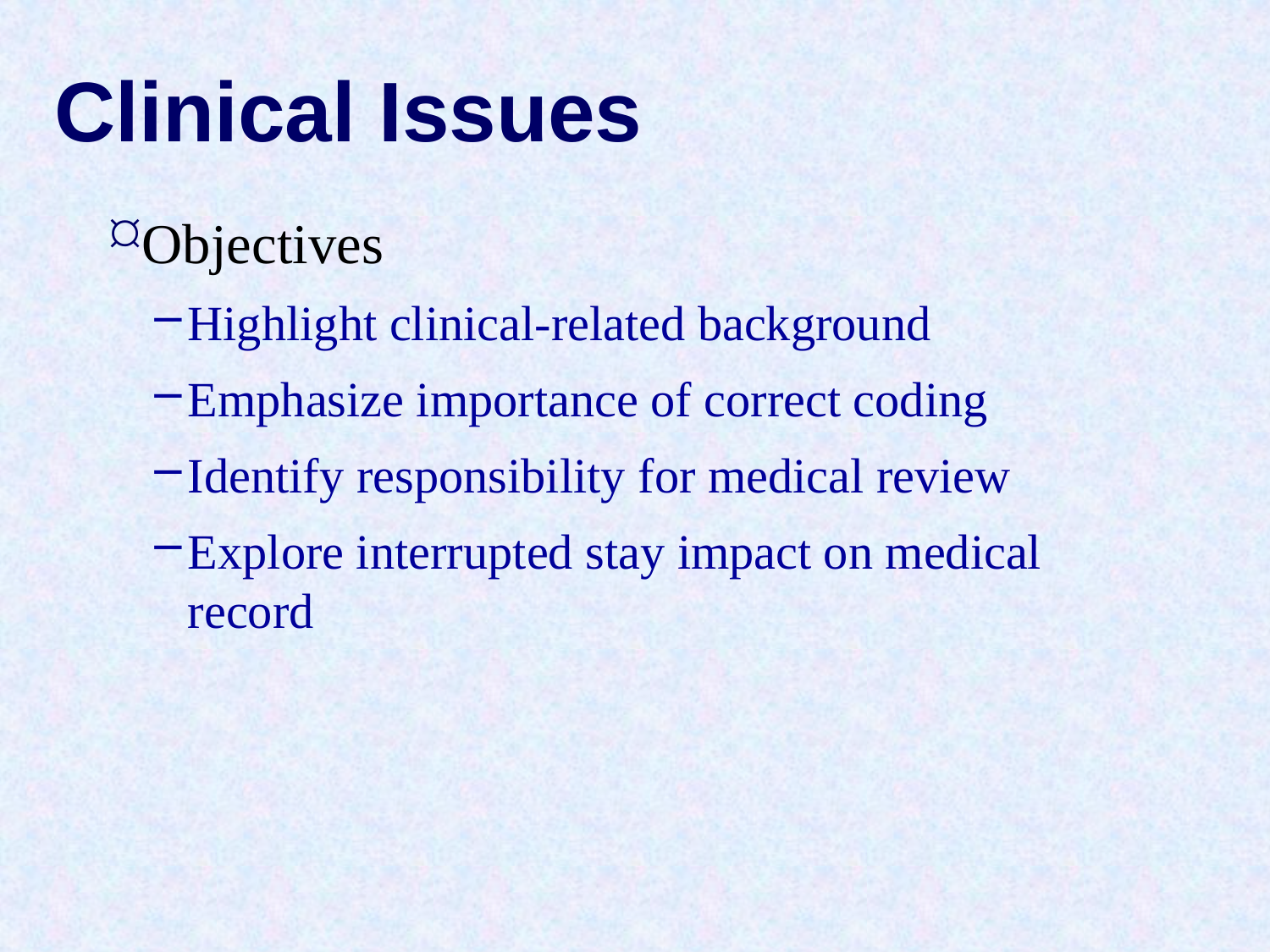

# Clinical Issues
Objectives
Highlight clinical-related background
Emphasize importance of correct coding
Identify responsibility for medical review
Explore interrupted stay impact on medical record